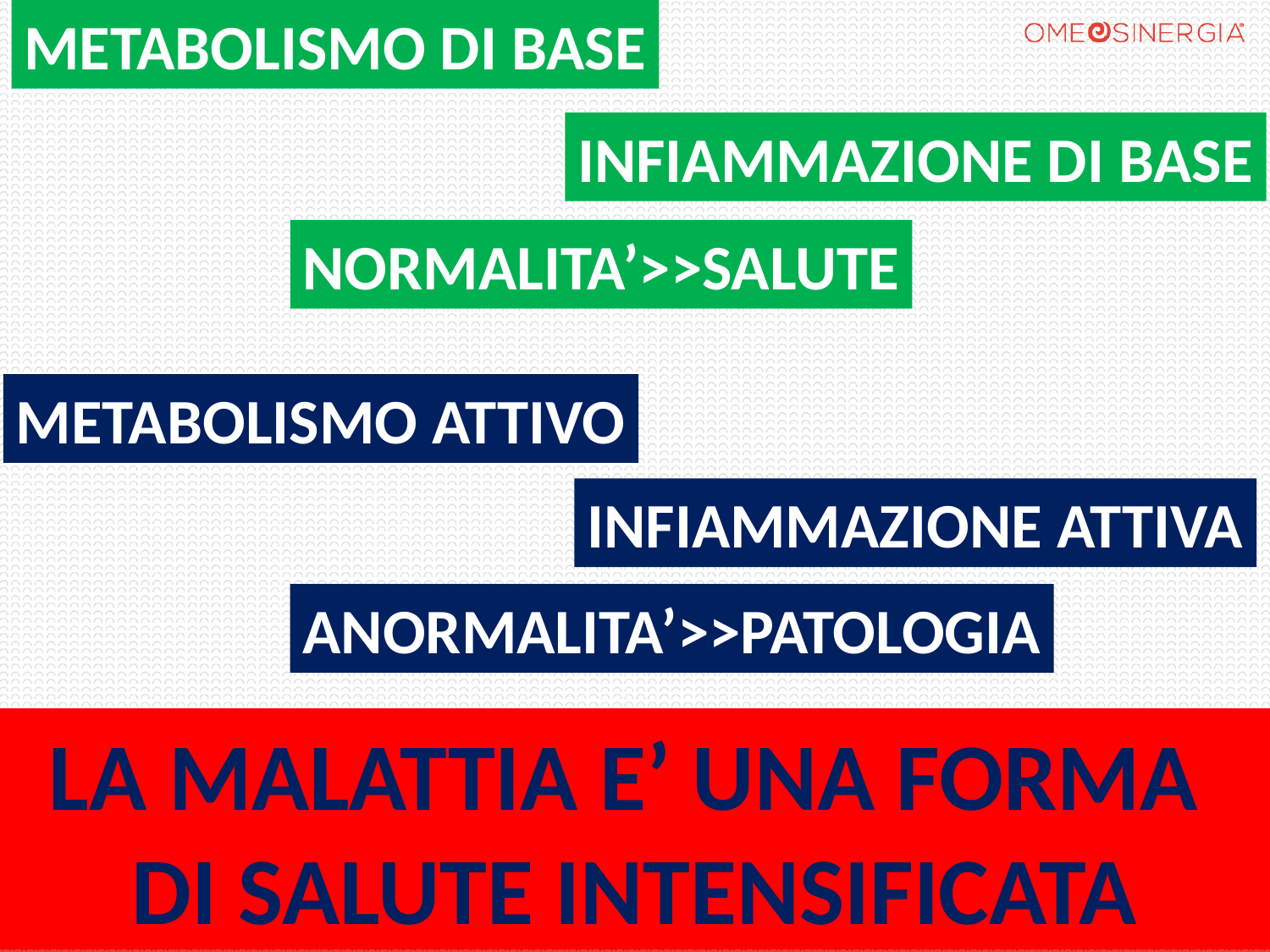

METABOLISMO DI BASE
INFIAMMAZIONE DI BASE
NORMALITA’>>SALUTE
METABOLISMO ATTIVO
INFIAMMAZIONE ATTIVA
ANORMALITA’>>PATOLOGIA
LA MALATTIA E’ UNA FORMA
DI SALUTE INTENSIFICATA